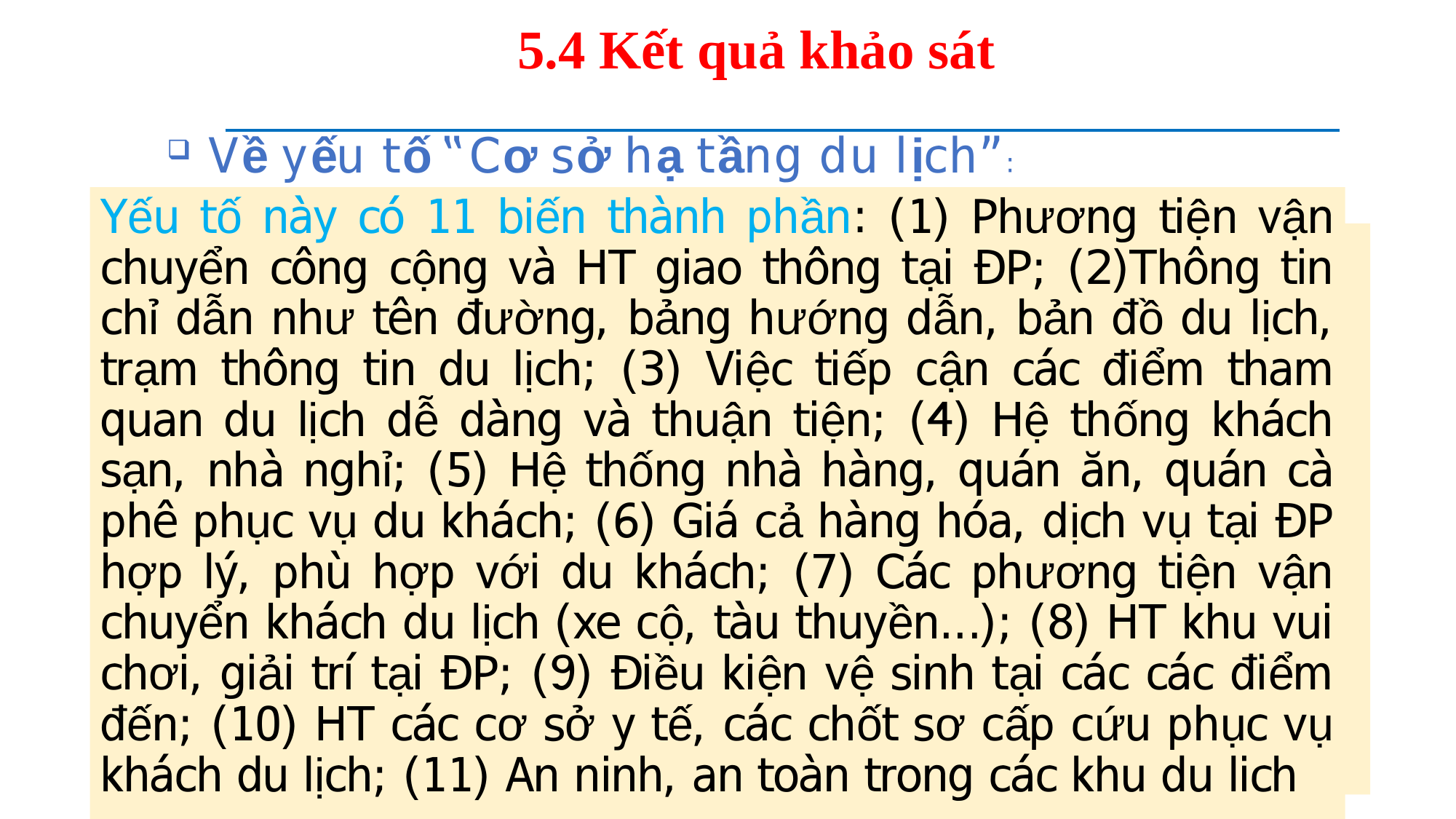

# 5.4 Kết quả khảo sát
 Về yếu tố “Cơ sở hạ tầng du lịch”:
Yếu tố này có 11 biến thành phần: (1) Phương tiện vận chuyển công cộng và HT giao thông tại ĐP; (2)Thông tin chỉ dẫn như tên đường, bảng hướng dẫn, bản đồ du lịch, trạm thông tin du lịch; (3) Việc tiếp cận các điểm tham quan du lịch dễ dàng và thuận tiện; (4) Hệ thống khách sạn, nhà nghỉ; (5) Hệ thống nhà hàng, quán ăn, quán cà phê phục vụ du khách; (6) Giá cả hàng hóa, dịch vụ tại ĐP hợp lý, phù hợp với du khách; (7) Các phương tiện vận chuyển khách du lịch (xe cộ, tàu thuyền...); (8) HT khu vui chơi, giải trí tại ĐP; (9) Điều kiện vệ sinh tại các các điểm đến; (10) HT các cơ sở y tế, các chốt sơ cấp cứu phục vụ khách du lịch; (11) An ninh, an toàn trong các khu du lich

%